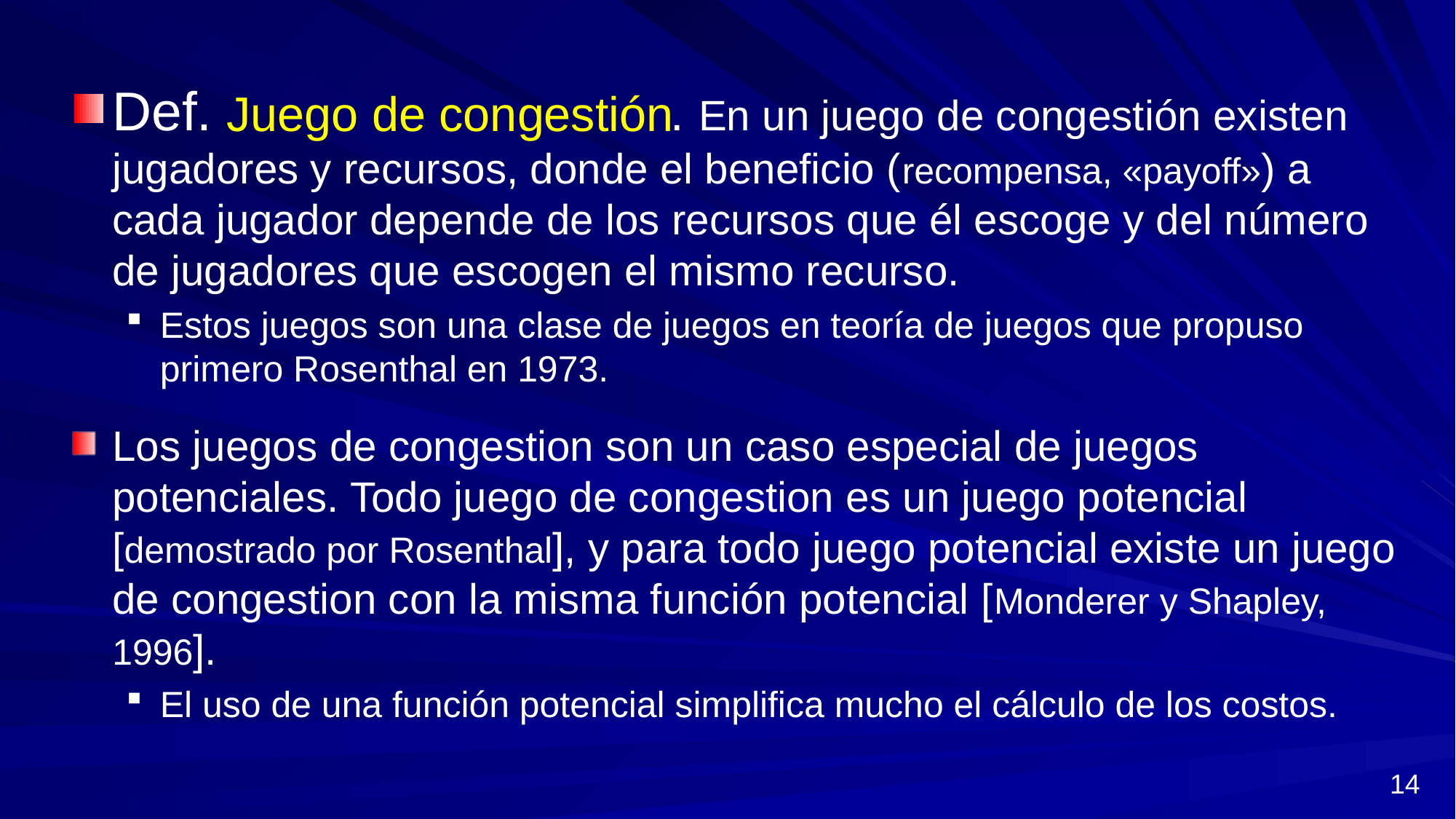

Def.                                  . En un juego de congestión existen jugadores y recursos, donde el beneficio (recompensa, «payoff») a cada jugador depende de los recursos que él escoge y del número de jugadores que escogen el mismo recurso.
Estos juegos son una clase de juegos en teoría de juegos que propuso primero Rosenthal en 1973.

Los juegos de congestion son un caso especial de juegos potenciales. Todo juego de congestion es un juego potencial [demostrado por Rosenthal], y para todo juego potencial existe un juego de congestion con la misma función potencial [Monderer y Shapley, 1996].
El uso de una función potencial simplifica mucho el cálculo de los costos.
Juego de congestión
14